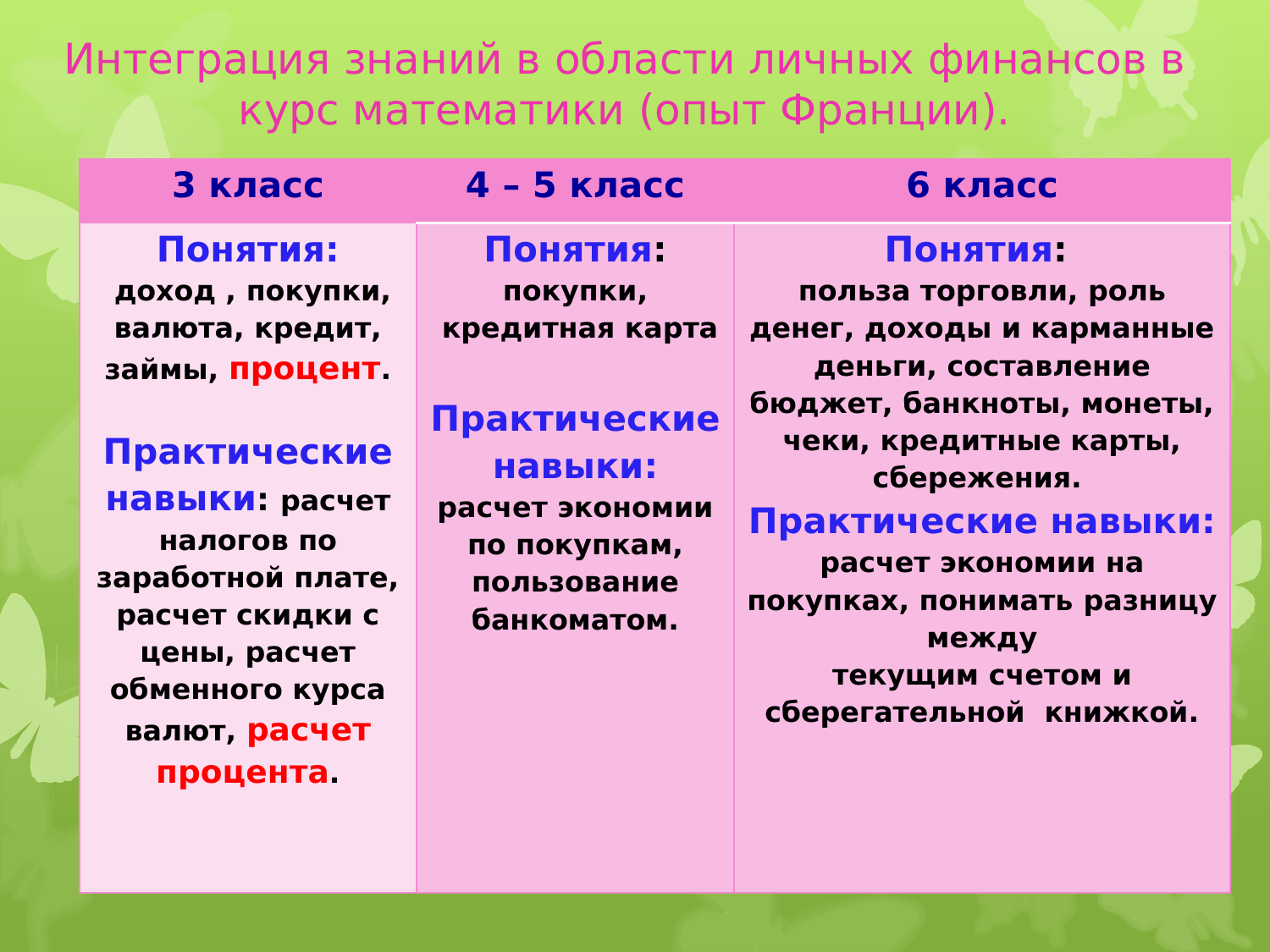

# Интеграция знаний в области личных финансов в курс математики (опыт Франции).
| 3 класс | 4 – 5 класс | 6 класс |
| --- | --- | --- |
| Понятия:  доход , покупки, валюта, кредит, займы, процент. Практические навыки: расчет налогов по заработной плате, расчет скидки с цены, расчет обменного курса валют, расчет процента. | Понятия: покупки,  кредитная карта Практические навыки: расчет экономии по покупкам, пользование банкоматом. | Понятия:  польза торговли, роль денег, доходы и карманные деньги, составление бюджет, банкноты, монеты, чеки, кредитные карты, сбережения. Практические навыки: расчет экономии на покупках, понимать разницу между текущим счетом и сберегательной книжкой. |